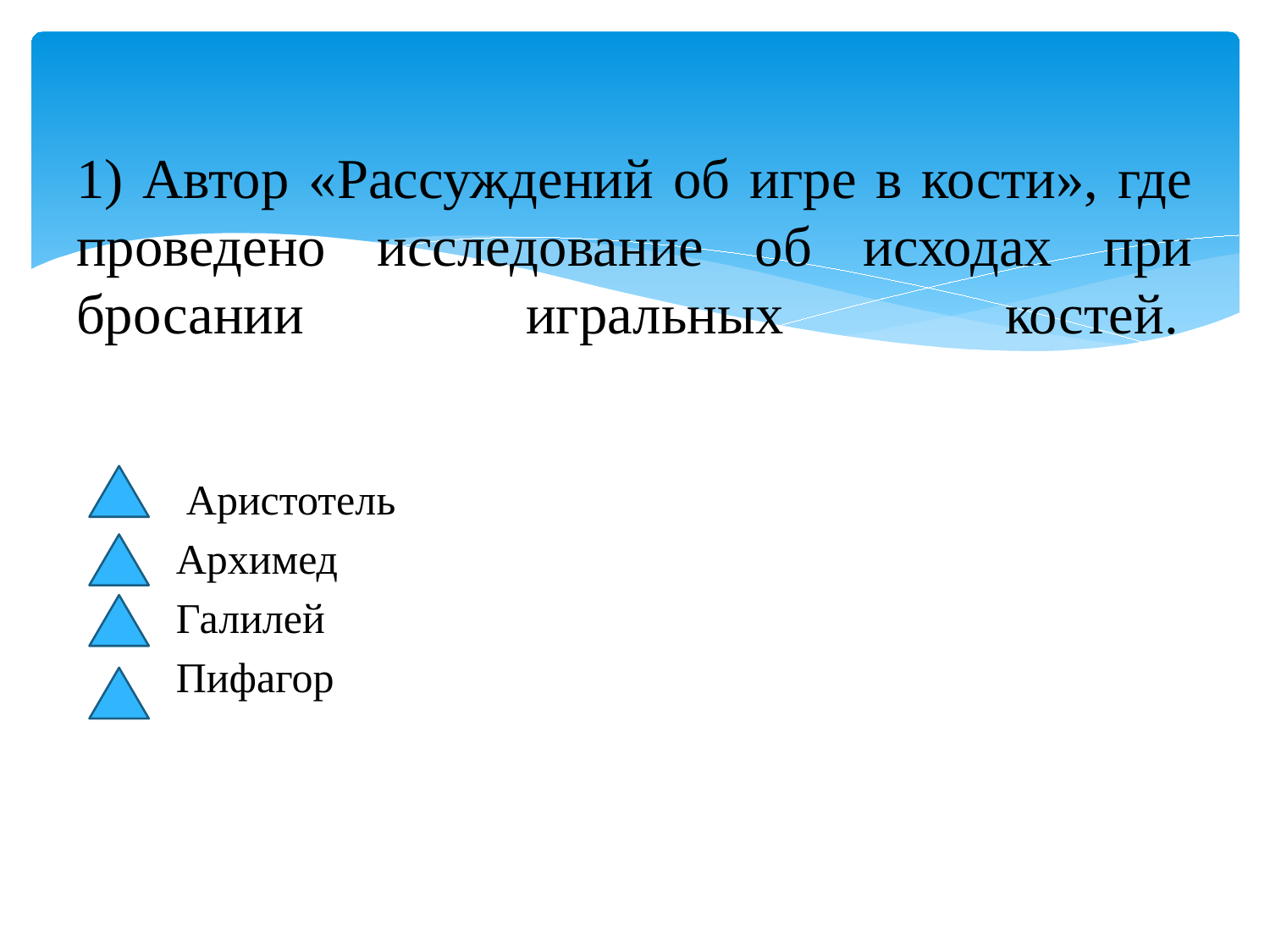

# 1) Автор «Рассуждений об игре в кости», где проведено исследование об исходах при бросании игральных костей.

        Аристотель
        Архимед
        Галилей
        Пифагор